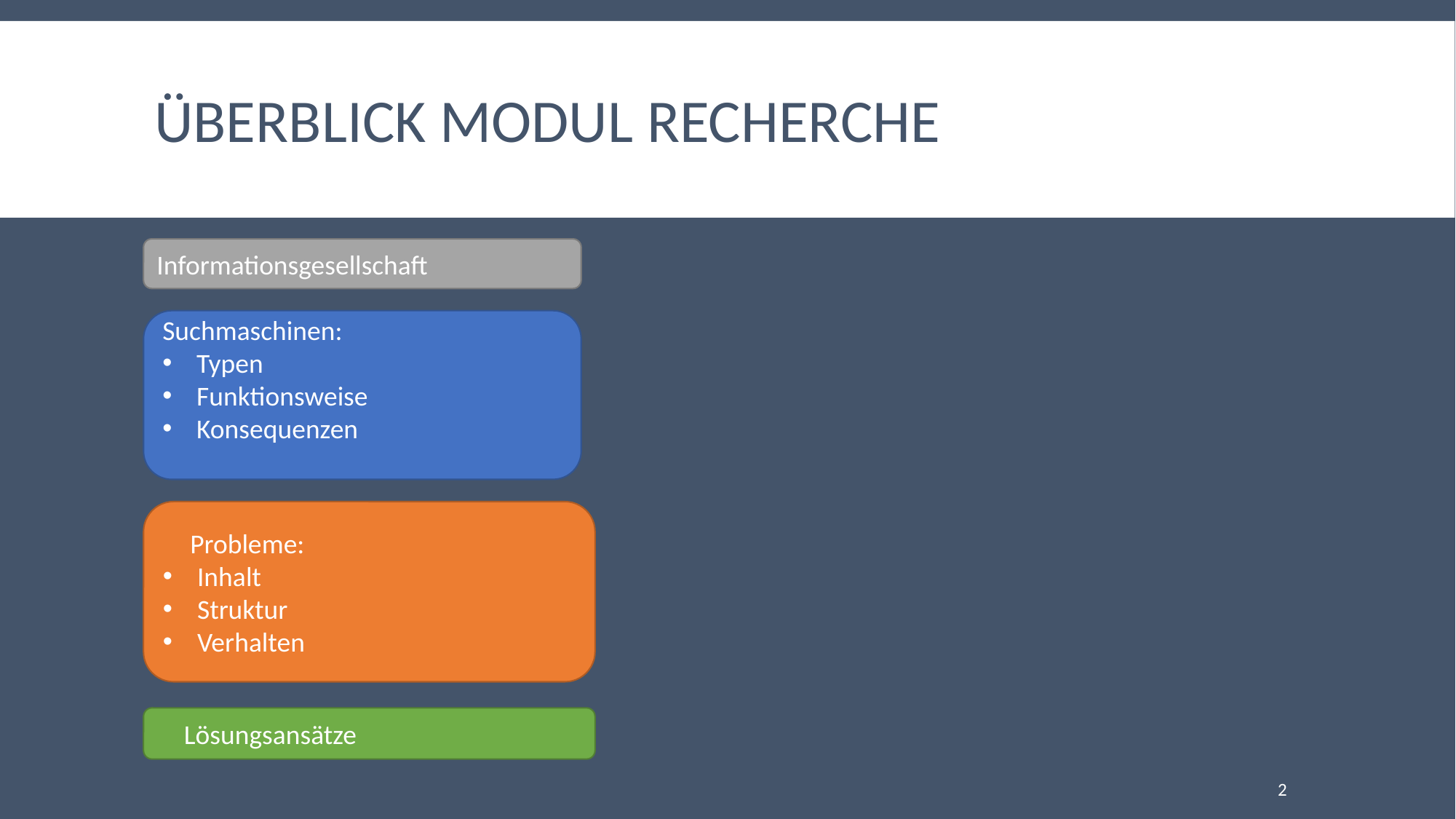

# Überblick Modul Recherche
Informationsgesellschaft
Suchmaschinen:
Typen
Funktionsweise
Konsequenzen

Probleme:
Inhalt
Struktur
Verhalten
Lösungsansätze
2